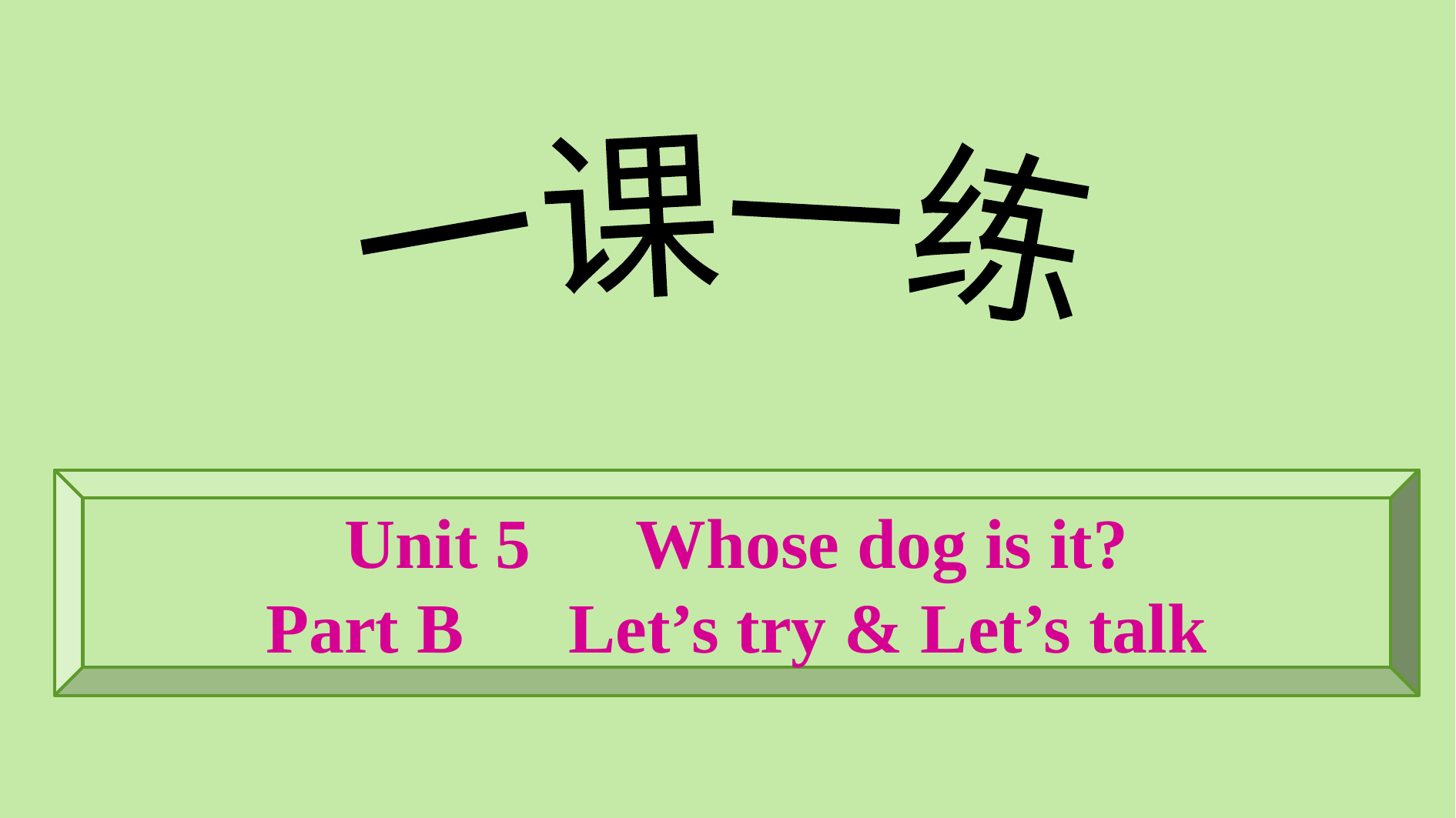

Unit 5　Whose dog is it?
Part B　Let’s try & Let’s talk